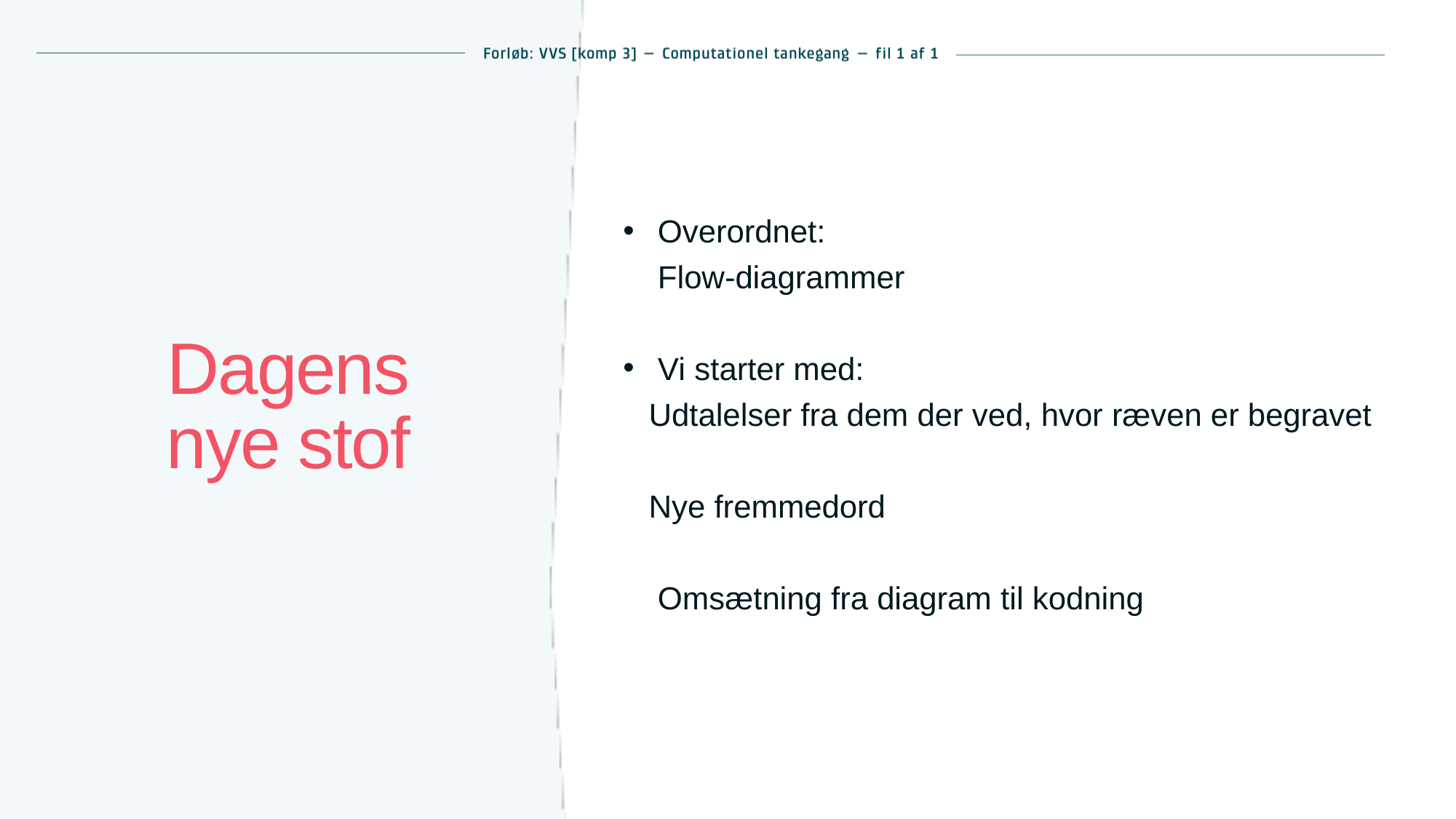

Overordnet:
 Flow-diagrammer

 Vi starter med:
Udtalelser fra dem der ved, hvor ræven er begravet
Nye fremmedord
 Omsætning fra diagram til kodning
# Dagens
nye stof
3